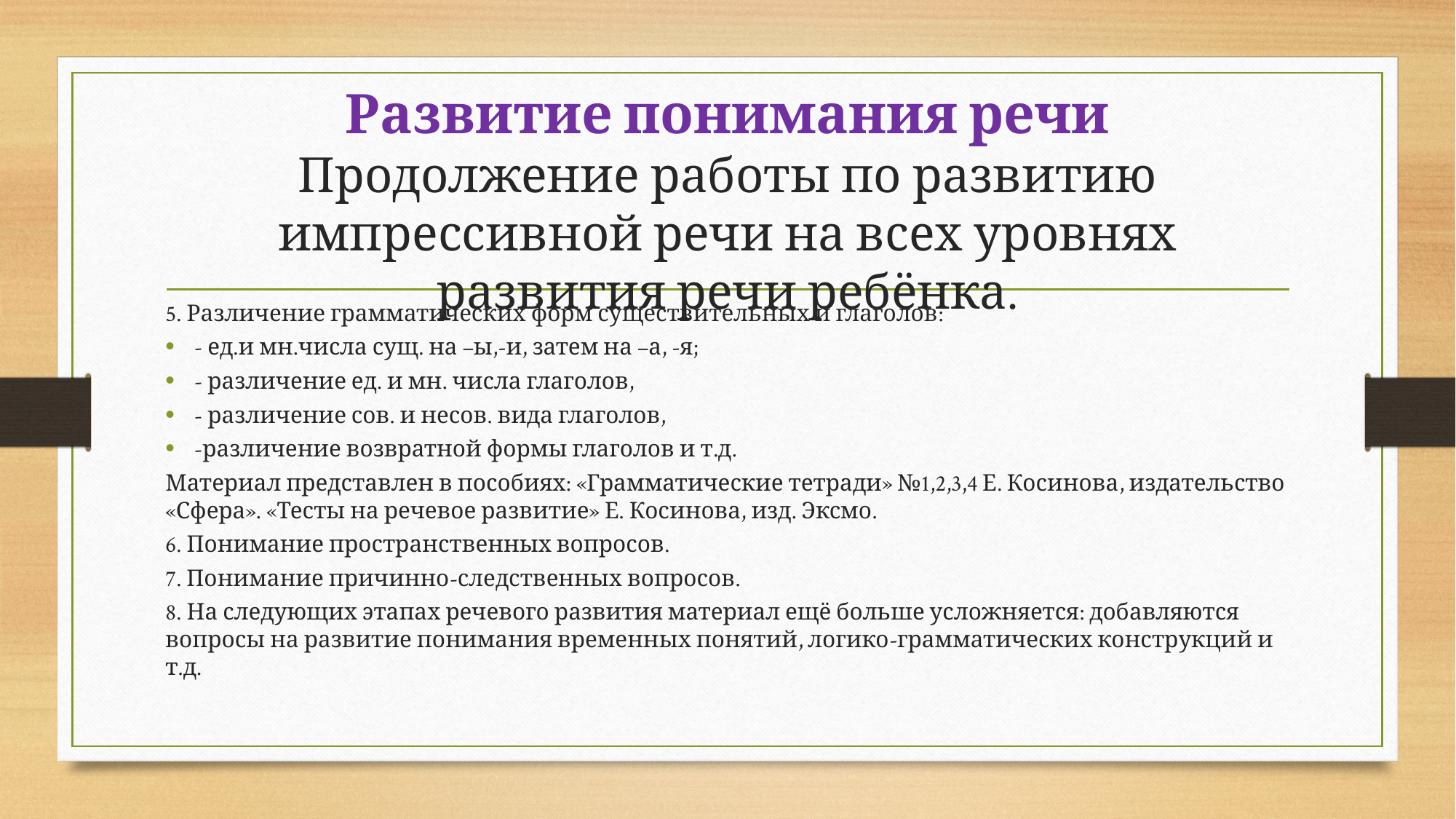

# Развитие понимания речи Продолжение работы по развитию импрессивной речи на всех уровнях развития речи ребёнка.
5. Различение грамматических форм существительных и глаголов:
- ед.и мн.числа сущ. на –ы,-и, затем на –а, -я;
- различение ед. и мн. числа глаголов,
- различение сов. и несов. вида глаголов,
-различение возвратной формы глаголов и т.д.
Материал представлен в пособиях: «Грамматические тетради» №1,2,3,4 Е. Косинова, издательство «Сфера». «Тесты на речевое развитие» Е. Косинова, изд. Эксмо.
6. Понимание пространственных вопросов.
7. Понимание причинно-следственных вопросов.
8. На следующих этапах речевого развития материал ещё больше усложняется: добавляются вопросы на развитие понимания временных понятий, логико-грамматических конструкций и т.д.